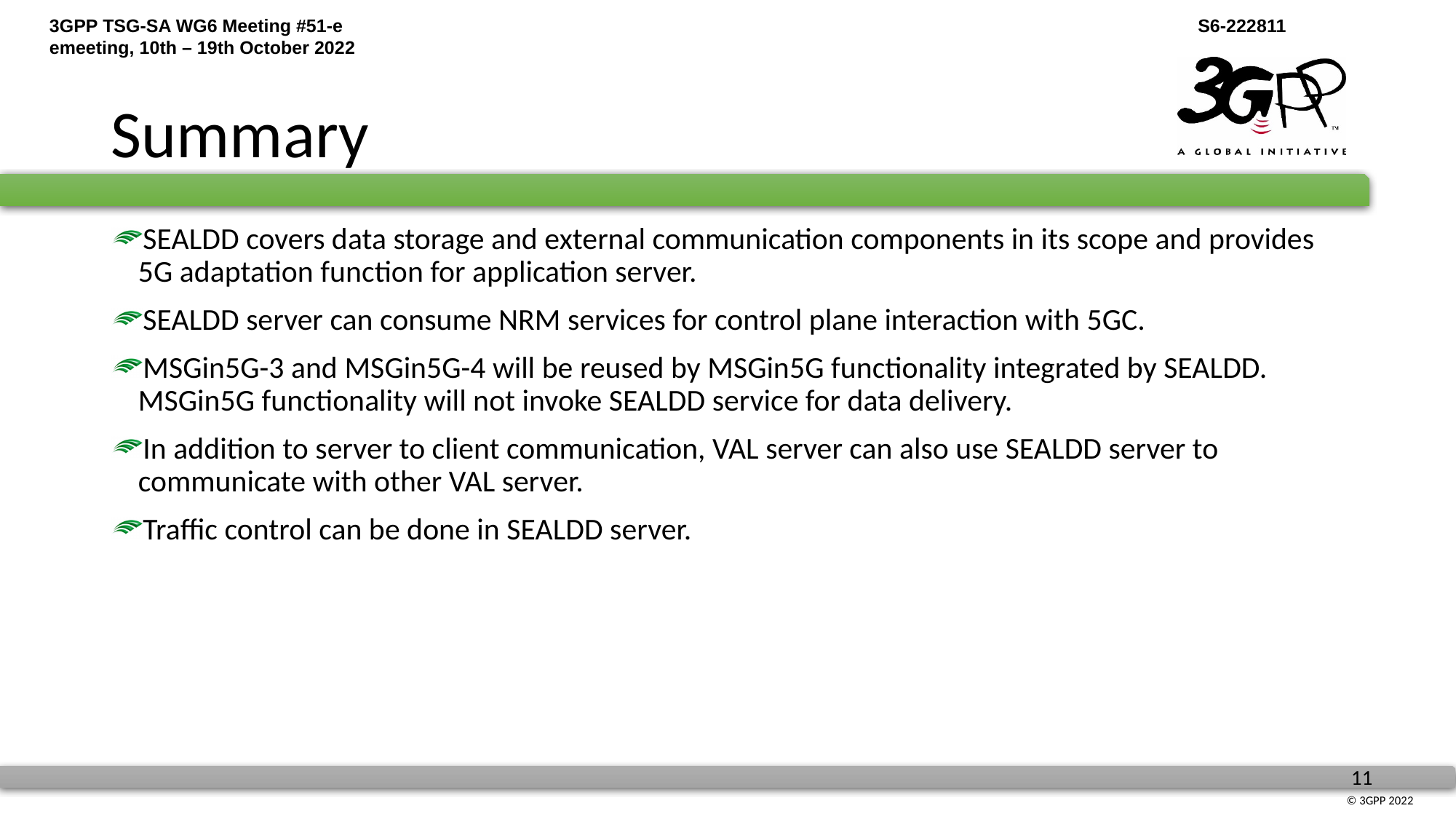

# Summary
SEALDD covers data storage and external communication components in its scope and provides 5G adaptation function for application server.
SEALDD server can consume NRM services for control plane interaction with 5GC.
MSGin5G-3 and MSGin5G-4 will be reused by MSGin5G functionality integrated by SEALDD. MSGin5G functionality will not invoke SEALDD service for data delivery.
In addition to server to client communication, VAL server can also use SEALDD server to communicate with other VAL server.
Traffic control can be done in SEALDD server.